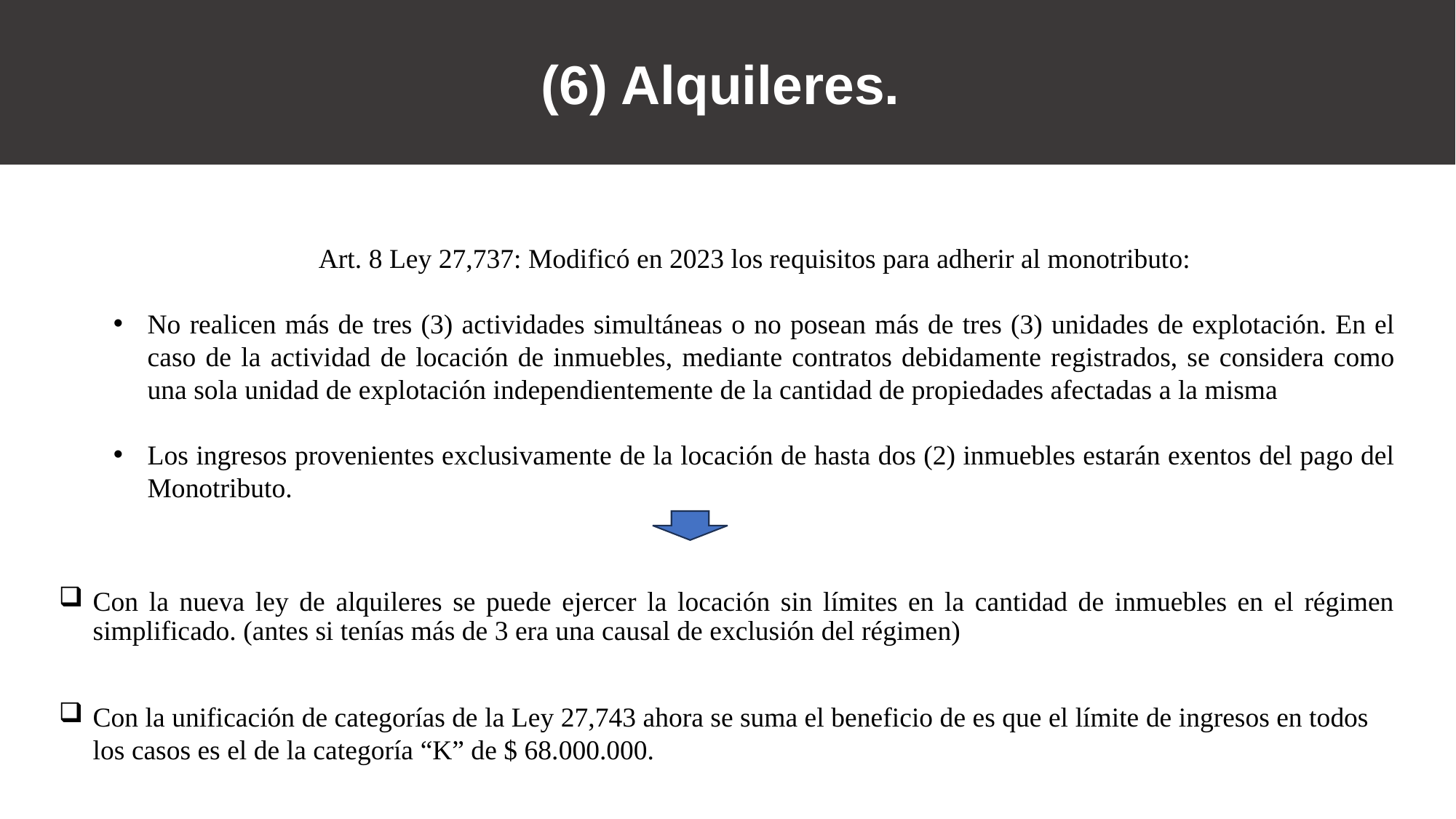

(6) Alquileres.
Art. 8 Ley 27,737: Modificó en 2023 los requisitos para adherir al monotributo:

No realicen más de tres (3) actividades simultáneas o no posean más de tres (3) unidades de explotación. En el caso de la actividad de locación de inmuebles, mediante contratos debidamente registrados, se considera como una sola unidad de explotación independientemente de la cantidad de propiedades afectadas a la misma

Los ingresos provenientes exclusivamente de la locación de hasta dos (2) inmuebles estarán exentos del pago del Monotributo.

Con la nueva ley de alquileres se puede ejercer la locación sin límites en la cantidad de inmuebles en el régimen simplificado. (antes si tenías más de 3 era una causal de exclusión del régimen)
Con la unificación de categorías de la Ley 27,743 ahora se suma el beneficio de es que el límite de ingresos en todos los casos es el de la categoría “K” de $ 68.000.000.